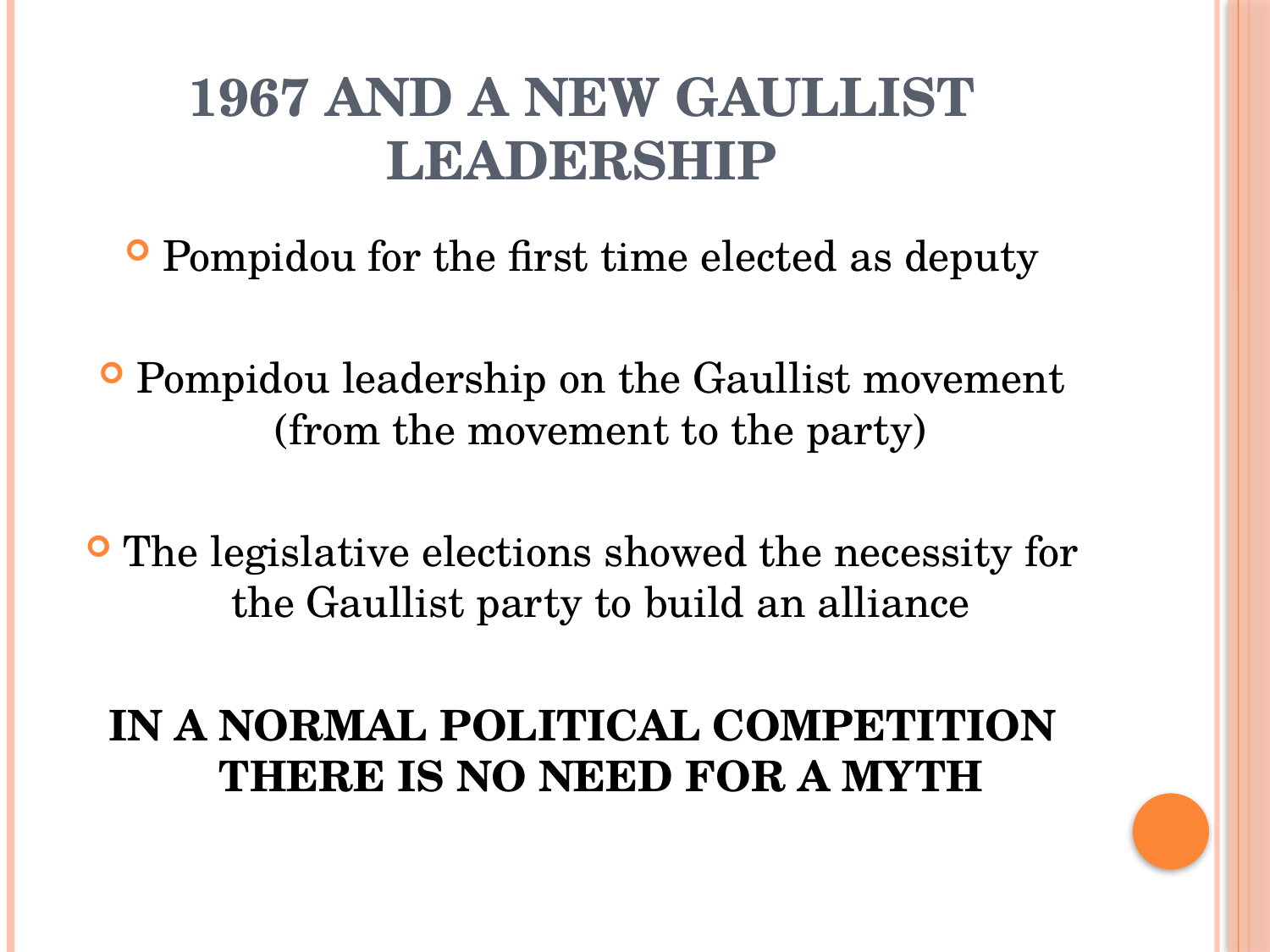

# 1967 and a new gaullist leadership
Pompidou for the first time elected as deputy

Pompidou leadership on the Gaullist movement (from the movement to the party)

The legislative elections showed the necessity for the Gaullist party to build an alliance

IN A NORMAL POLITICAL COMPETITION THERE IS NO NEED FOR A MYTH